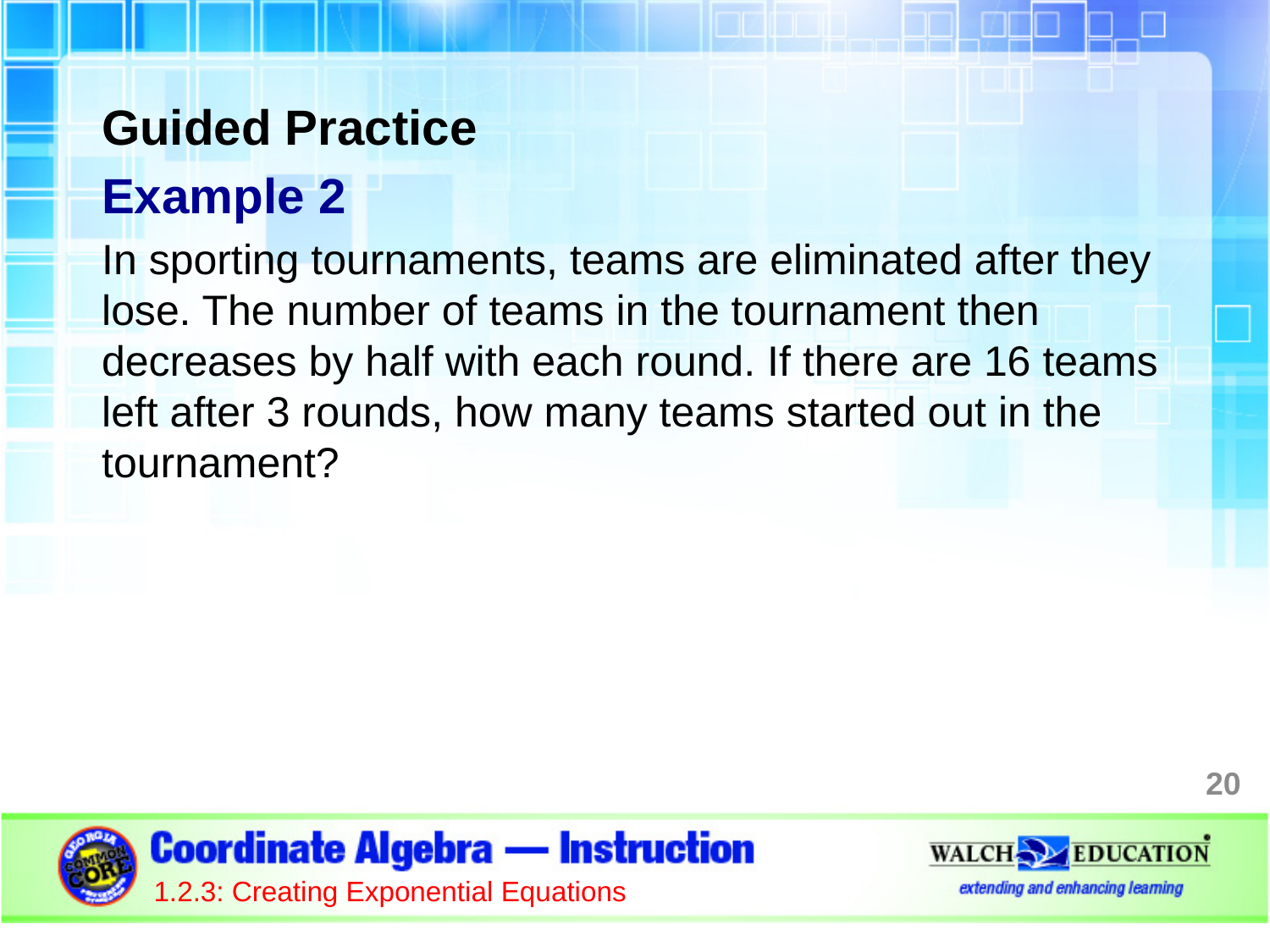

Guided Practice
Example 2
In sporting tournaments, teams are eliminated after they lose. The number of teams in the tournament then decreases by half with each round. If there are 16 teams left after 3 rounds, how many teams started out in the tournament?
20
1.2.3: Creating Exponential Equations